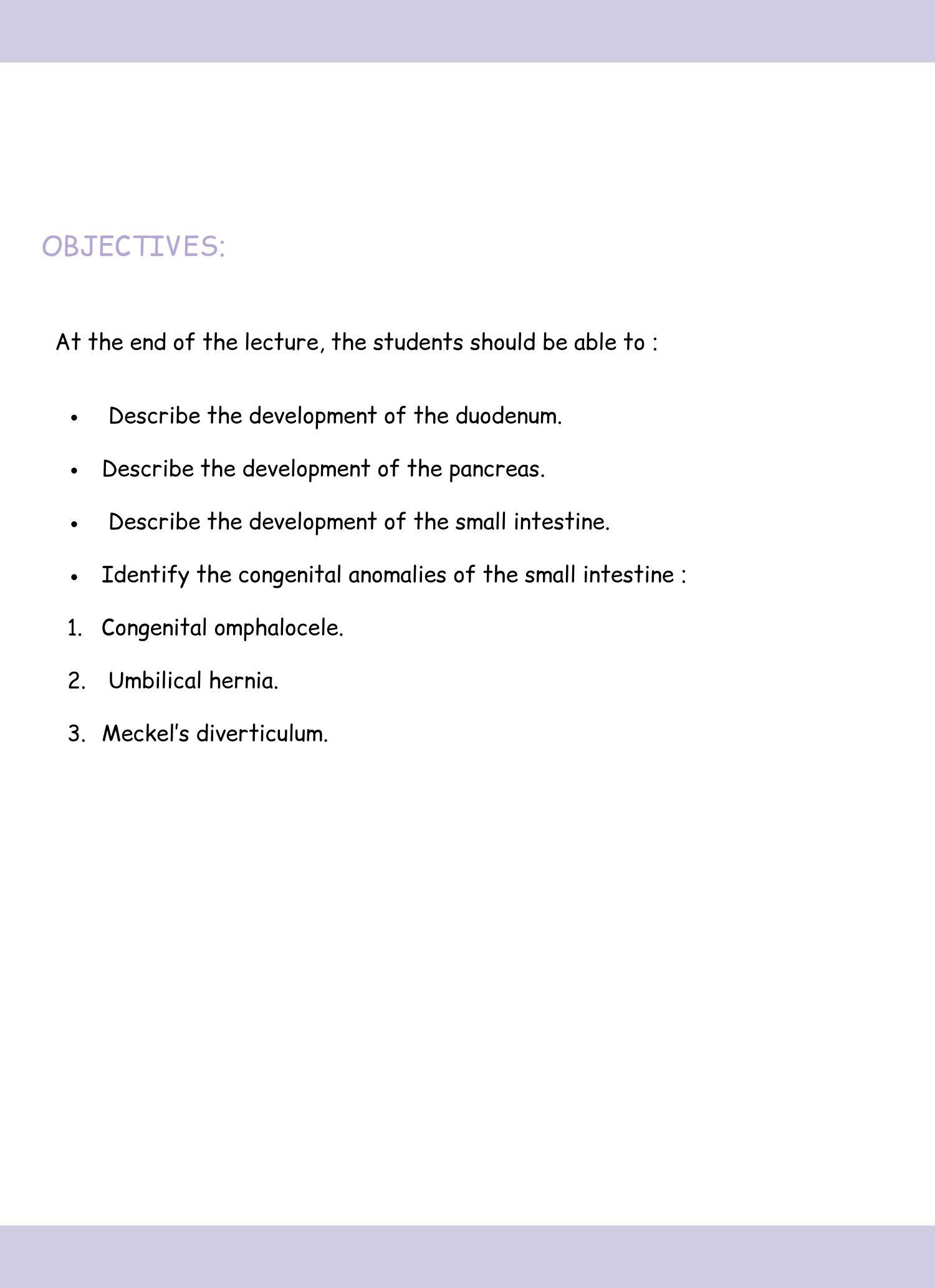

# OBJECTIVES:
At the end of the lecture, the students should be able to :
 Describe the development of the duodenum.
Describe the development of the pancreas.
 Describe the development of the small intestine.
Identify the congenital anomalies of the small intestine :
Congenital omphalocele.
 Umbilical hernia.
Meckel’s diverticulum.